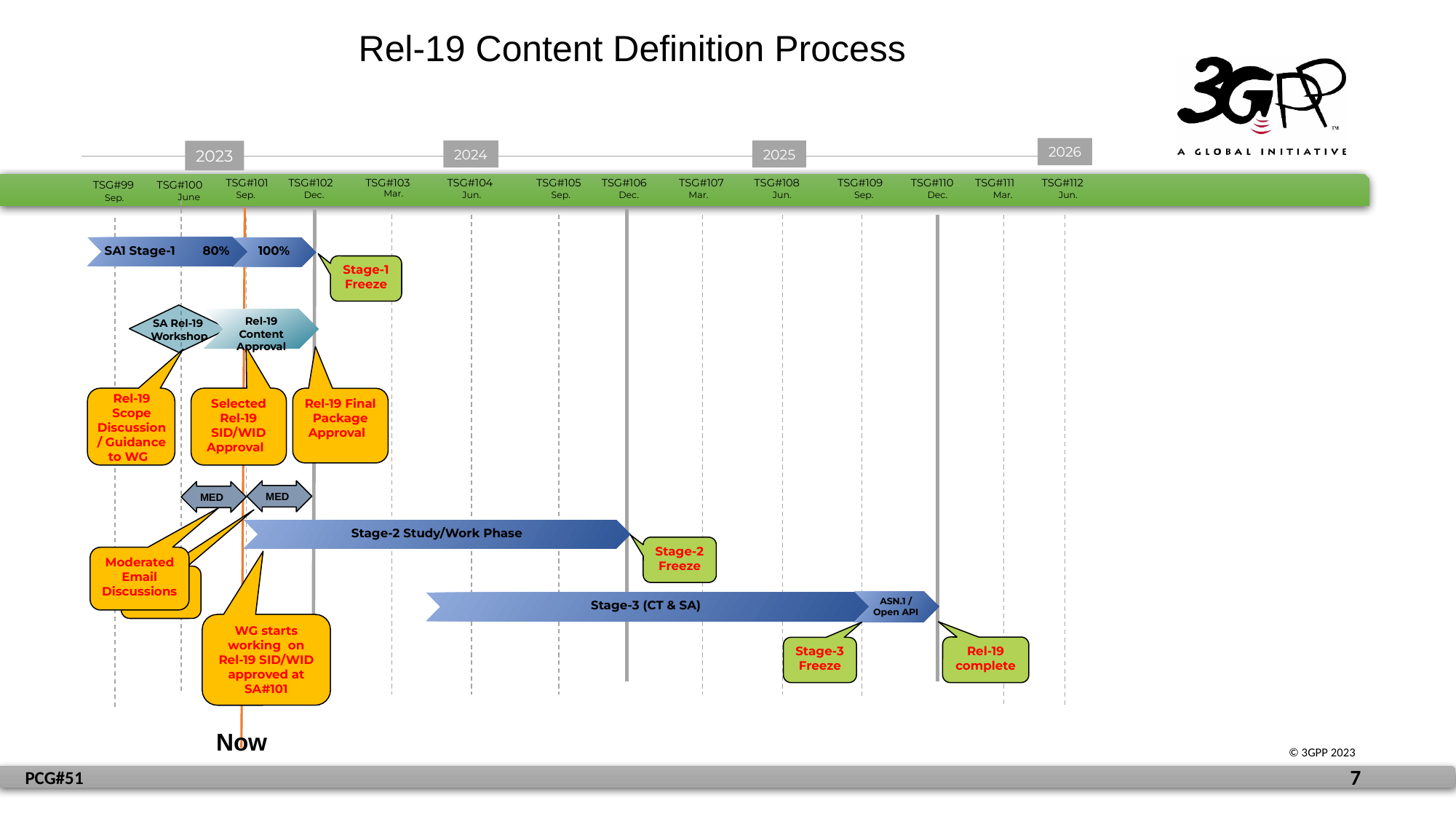

Rel-19 Content Definition Process
2026
2024
2025
2023
TSG#101
TSG#102
TSG#103
TSG#104
TSG#105
TSG#106
TSG#107
TSG#108
TSG#109
TSG#110
TSG#111
TSG#112
TSG#99
TSG#100
Mar.
Sep.
Dec.
Jun.
Sep.
Dec.
Mar.
Jun.
Sep.
Dec.
Mar.
Jun.
June
Sep.
SA1 Stage-1        80%
100%
Stage-1 Freeze

Rel-19 Content Approval
SA Rel-19
Workshop
Rel-19 Scope Discussion / Guidance to WG

Selected Rel-19 SID/WID Approval
Rel-19 Final Package Approval
MED
MED
Stage-2 Study/Work Phase
Stage-2 Freeze
Moderated Email Discussions

ASN.1 / Open API

Stage-3 (CT & SA)
WG starts working  on Rel-19 SID/WID approved at SA#101
Rel-19 complete
Stage-3 Freeze
Now